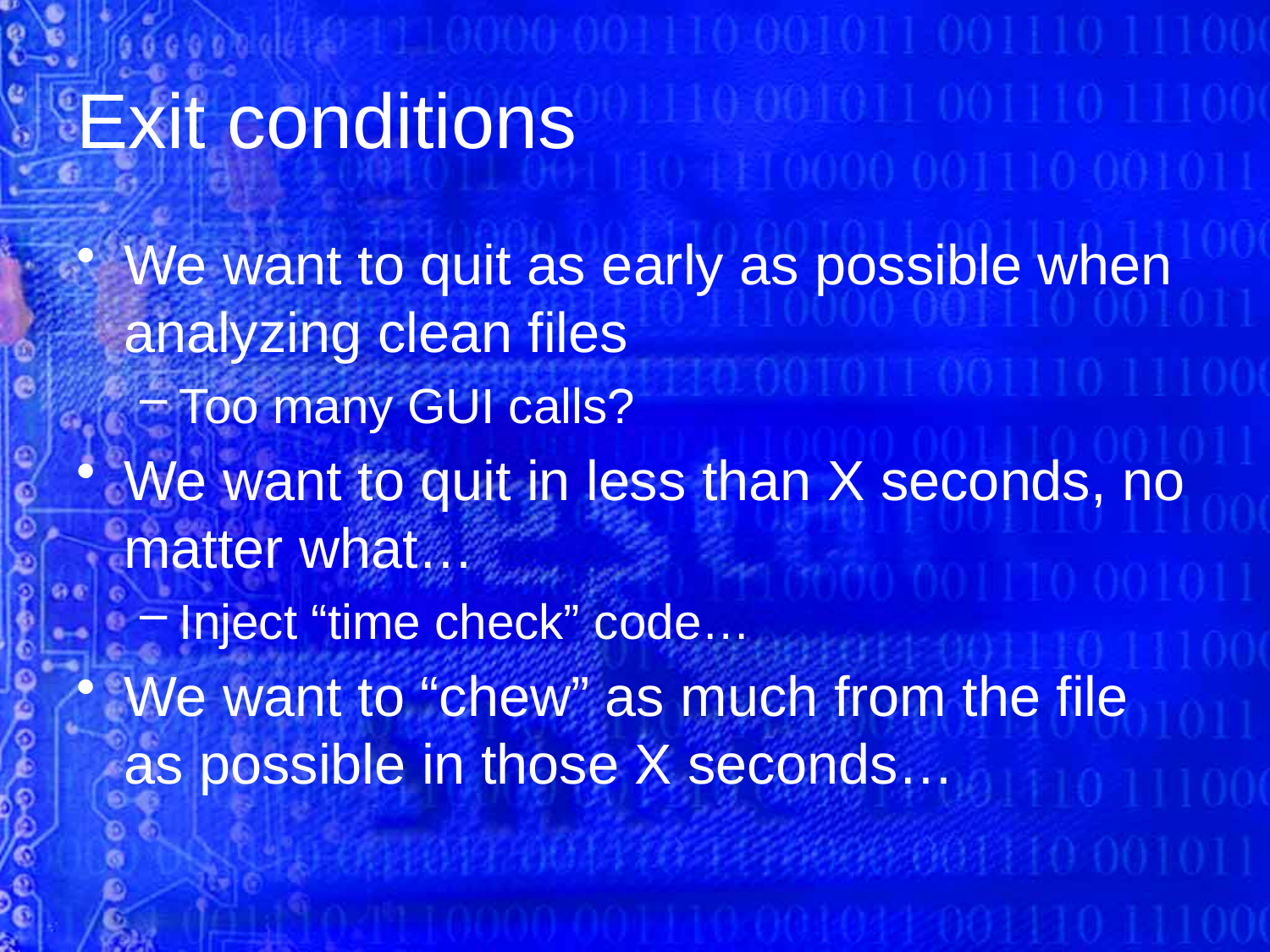

# Exit conditions
We want to quit as early as possible when analyzing clean files
Too many GUI calls?
We want to quit in less than X seconds, no matter what…
Inject “time check” code…
We want to “chew” as much from the file as possible in those X seconds…